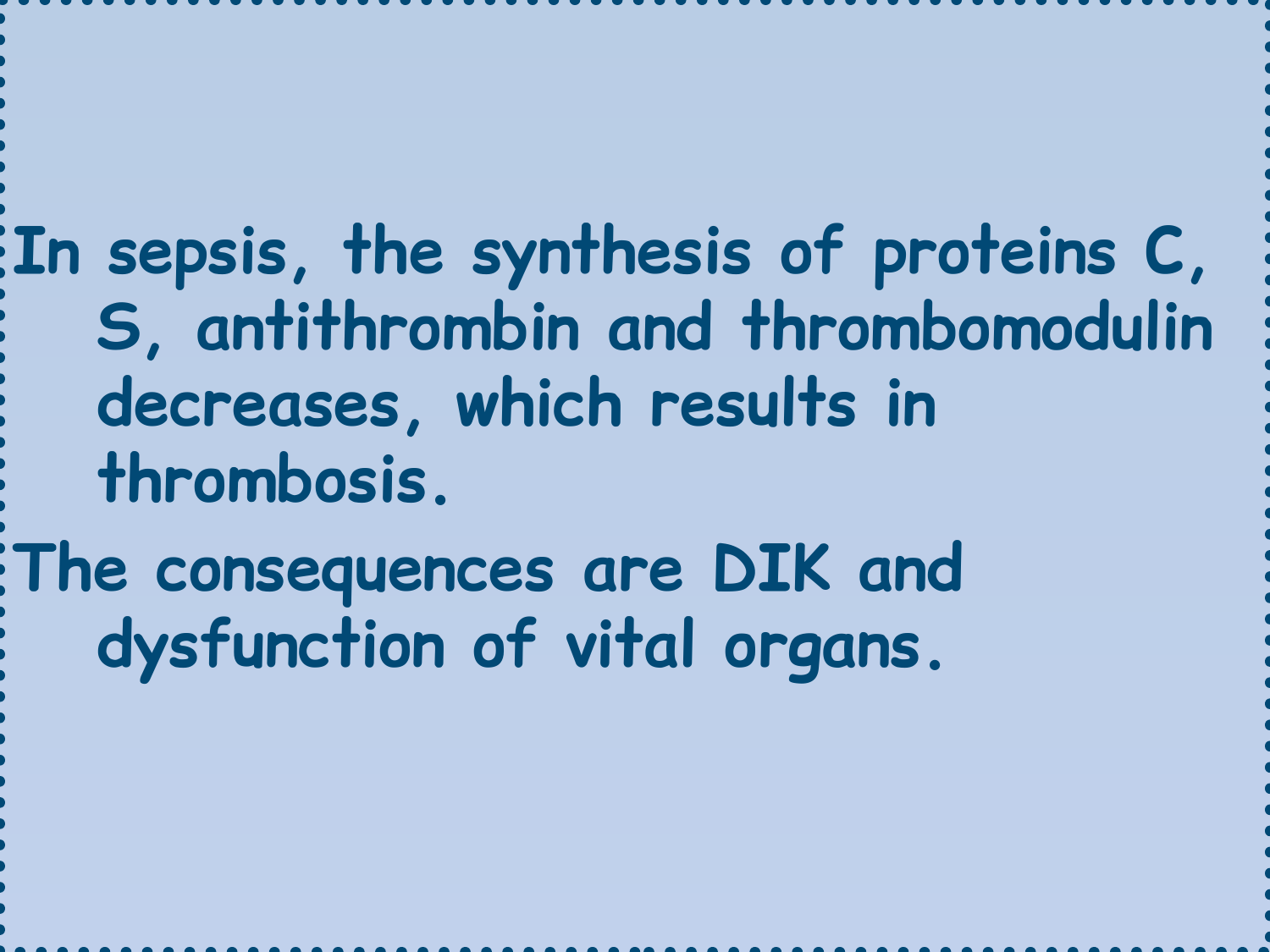

In sepsis, the synthesis of proteins C, S, antithrombin and thrombomodulin decreases, which results in thrombosis.
The consequences are DIK and dysfunction of vital organs.

#